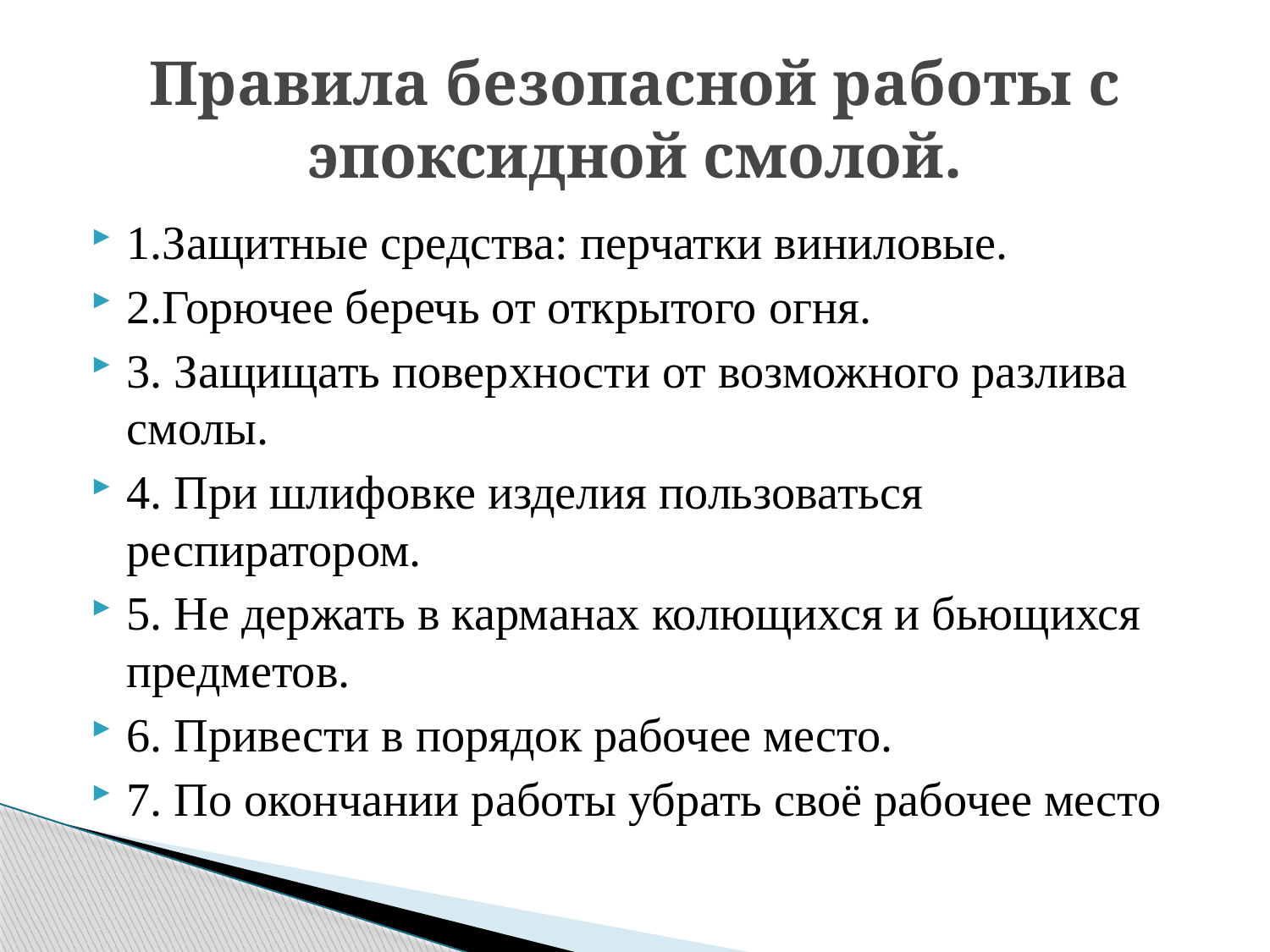

# Правила безопасной работы с эпоксидной смолой.
1.Защитные средства: перчатки виниловые.
2.Горючее беречь от открытого огня.
3. Защищать поверхности от возможного разлива смолы.
4. При шлифовке изделия пользоваться респиратором.
5. Не держать в карманах колющихся и бьющихся предметов.
6. Привести в порядок рабочее место.
7. По окончании работы убрать своё рабочее место